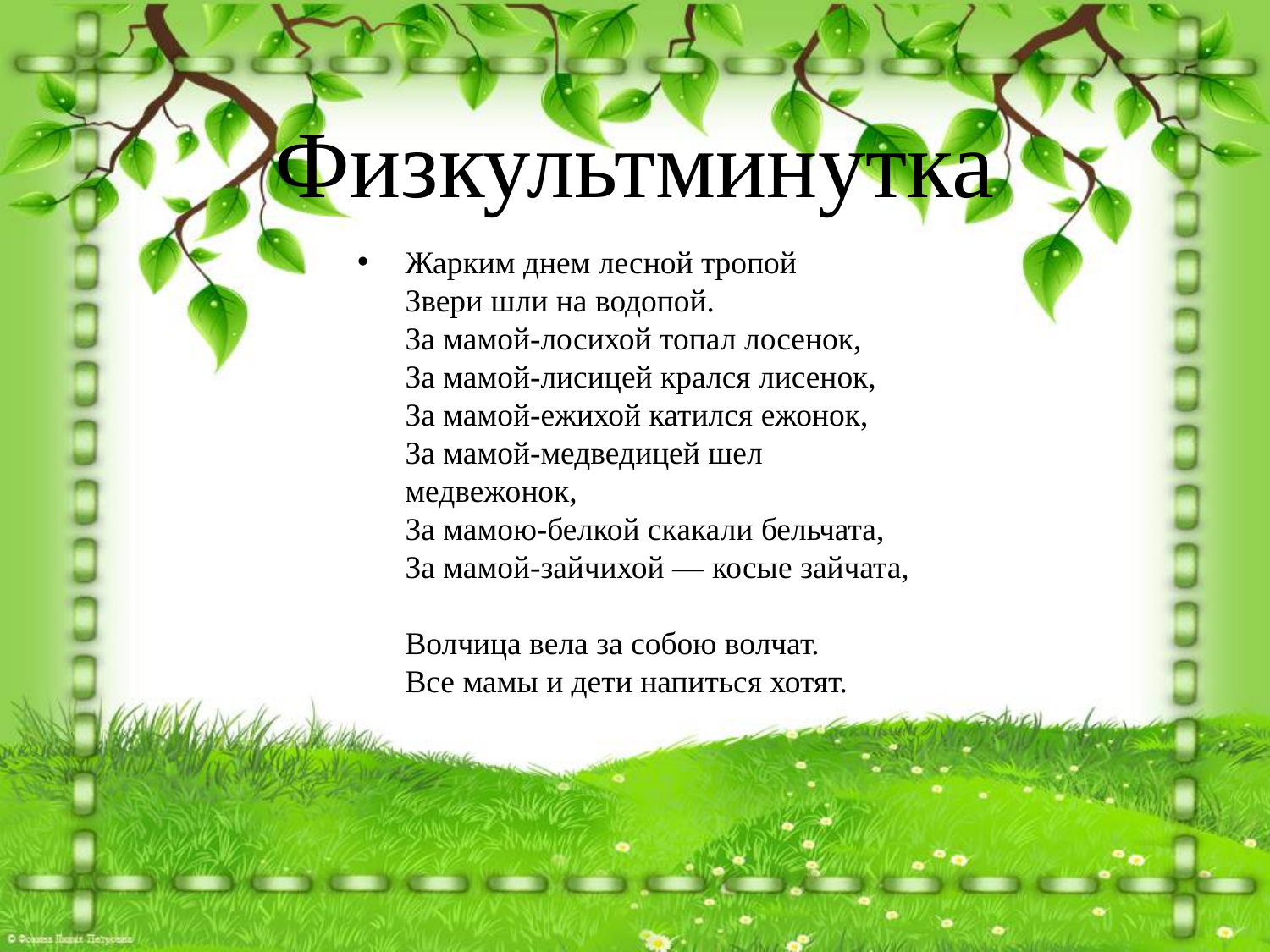

# Физкультминутка
Жарким днем лесной тропой
Звери шли на водопой.
За мамой-лосихой топал лосенок,
За мамой-лисицей крался лисенок,
За мамой-ежихой катился ежонок,
За мамой-медведицей шел медвежонок,
За мамою-белкой скакали бельчата,
За мамой-зайчихой — косые зайчата,
Волчица вела за собою волчат.
Все мамы и дети напиться хотят.